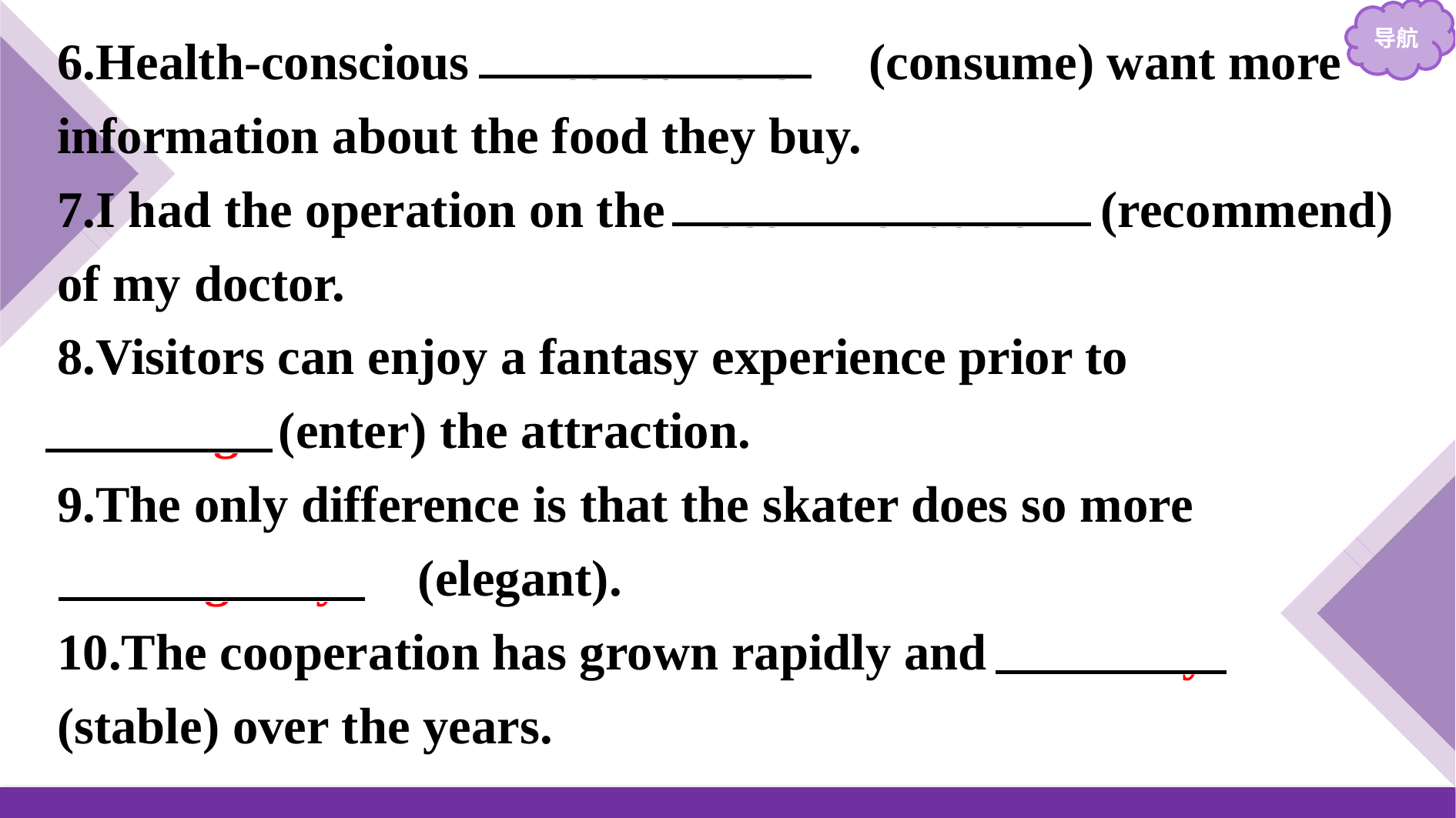

6.Health-conscious 　consumers　(consume) want more information about the food they buy.
7.I had the operation on the  recommendation   (recommend) of my doctor.
8.Visitors can enjoy a fantasy experience prior to
entering   (enter) the attraction.
9.The only difference is that the skater does so more
 　elegantly　(elegant).
10.The cooperation has grown rapidly and 　stably　(stable) over the years.